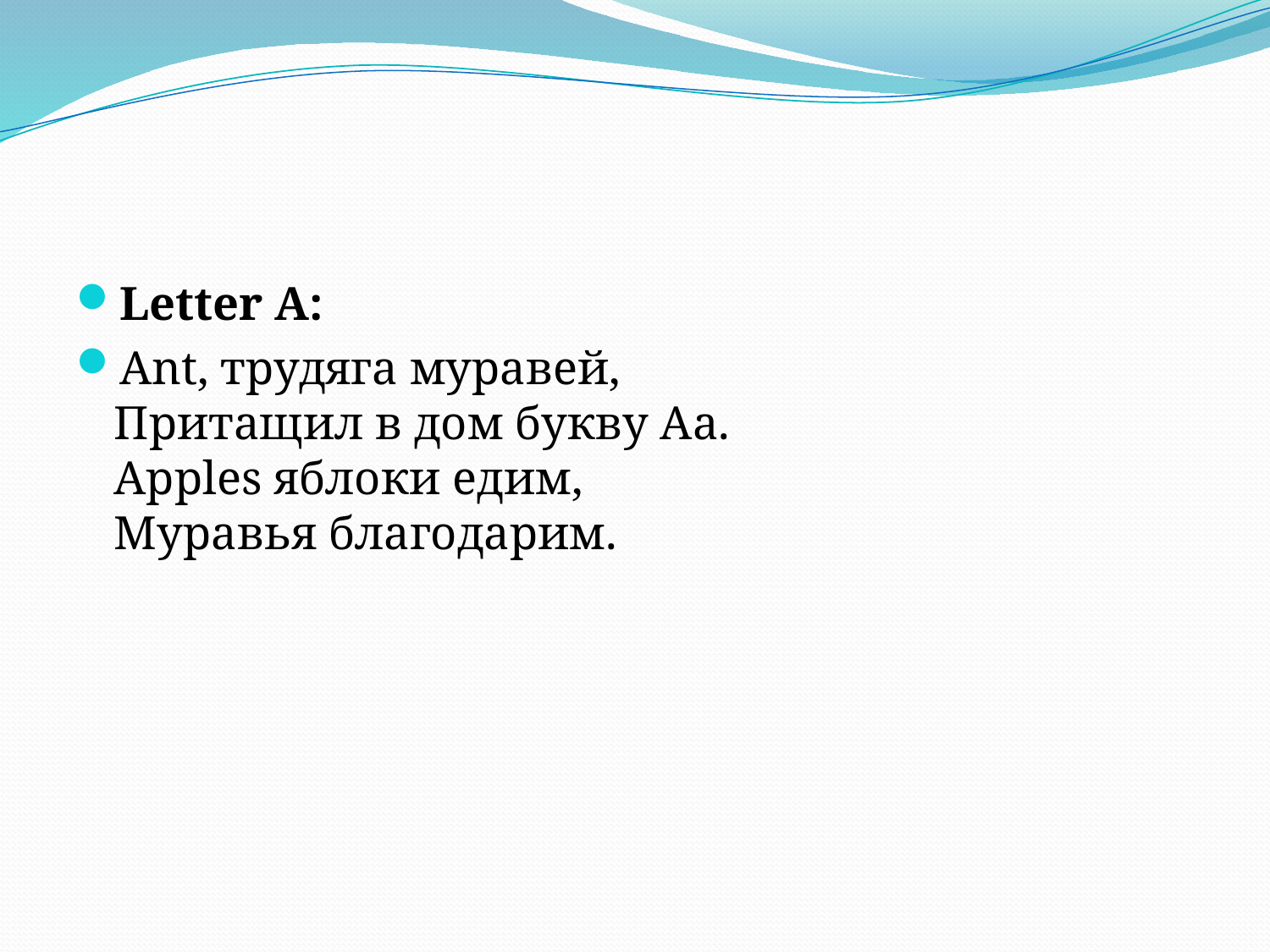

#
Letter A:
Ant, трудяга муравей,
Притащил в дом букву Aa.
Apples яблоки едим,
Муравья благодарим.